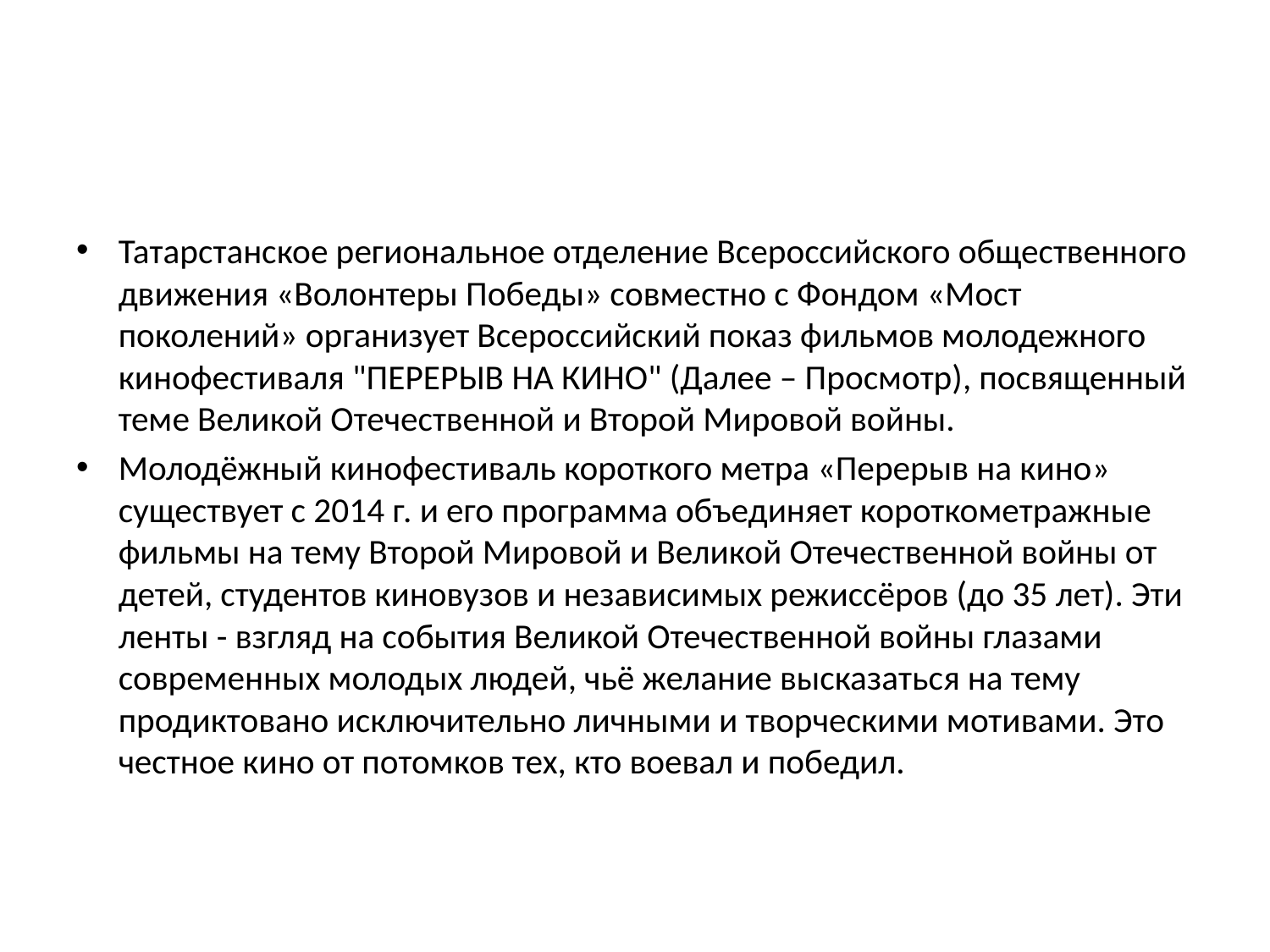

Татарстанское региональное отделение Всероссийского общественного движения «Волонтеры Победы» совместно с Фондом «Мост поколений» организует Всероссийский показ фильмов молодежного кинофестиваля "ПЕРЕРЫВ НА КИНО" (Далее – Просмотр), посвященный теме Великой Отечественной и Второй Мировой войны.
Молодёжный кинофестиваль короткого метра «Перерыв на кино» существует с 2014 г. и его программа объединяет короткометражные фильмы на тему Второй Мировой и Великой Отечественной войны от детей, студентов киновузов и независимых режиссёров (до 35 лет). Эти ленты - взгляд на события Великой Отечественной войны глазами современных молодых людей, чьё желание высказаться на тему продиктовано исключительно личными и творческими мотивами. Это честное кино от потомков тех, кто воевал и победил.